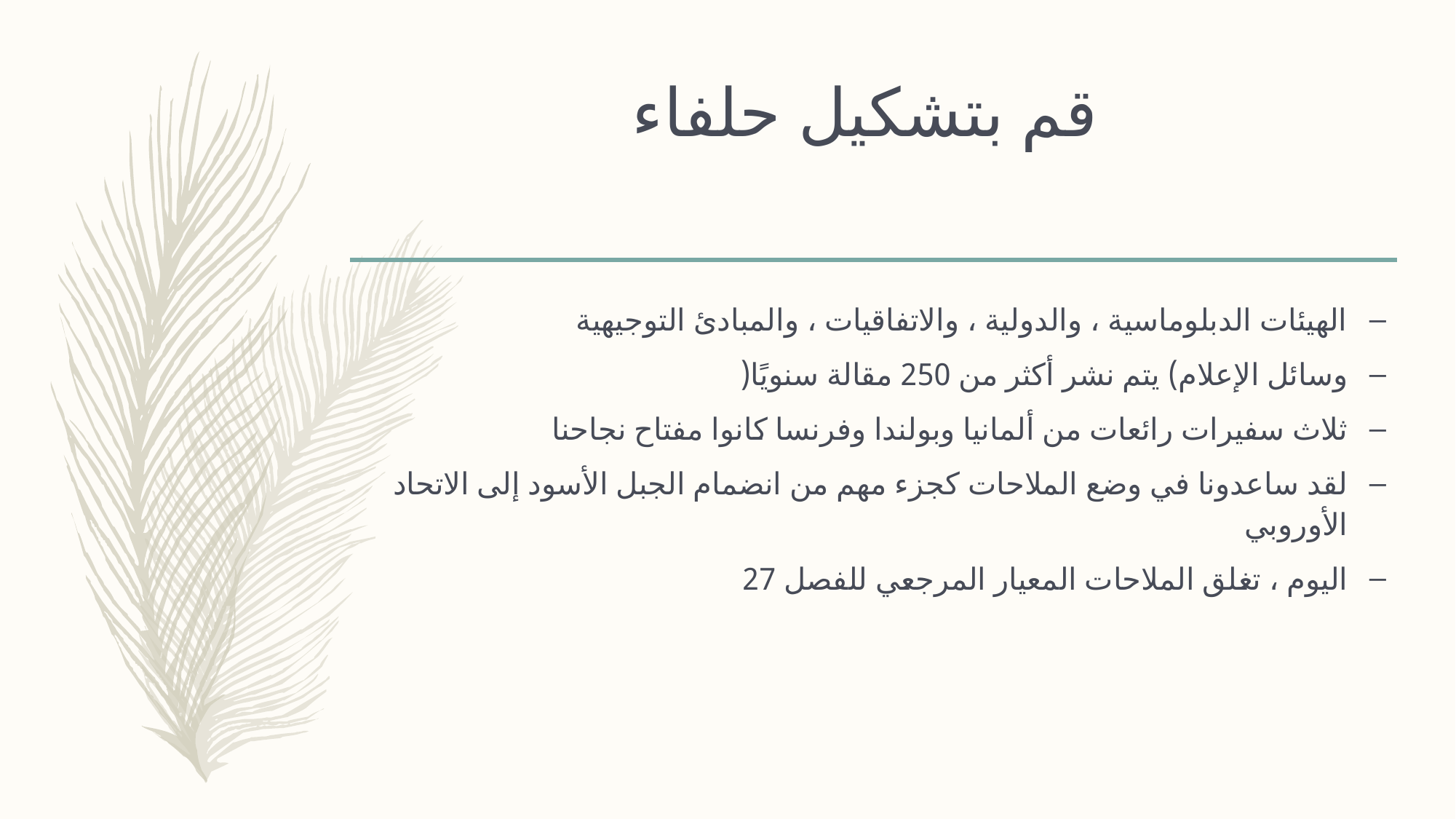

# قم بتشكيل حلفاء
الهيئات الدبلوماسية ، والدولية ، والاتفاقيات ، والمبادئ التوجيهية
وسائل الإعلام) يتم نشر أكثر من 250 مقالة سنويًا(
ثلاث سفيرات رائعات من ألمانيا وبولندا وفرنسا كانوا مفتاح نجاحنا
لقد ساعدونا في وضع الملاحات كجزء مهم من انضمام الجبل الأسود إلى الاتحاد الأوروبي
اليوم ، تغلق الملاحات المعيار المرجعي للفصل 27